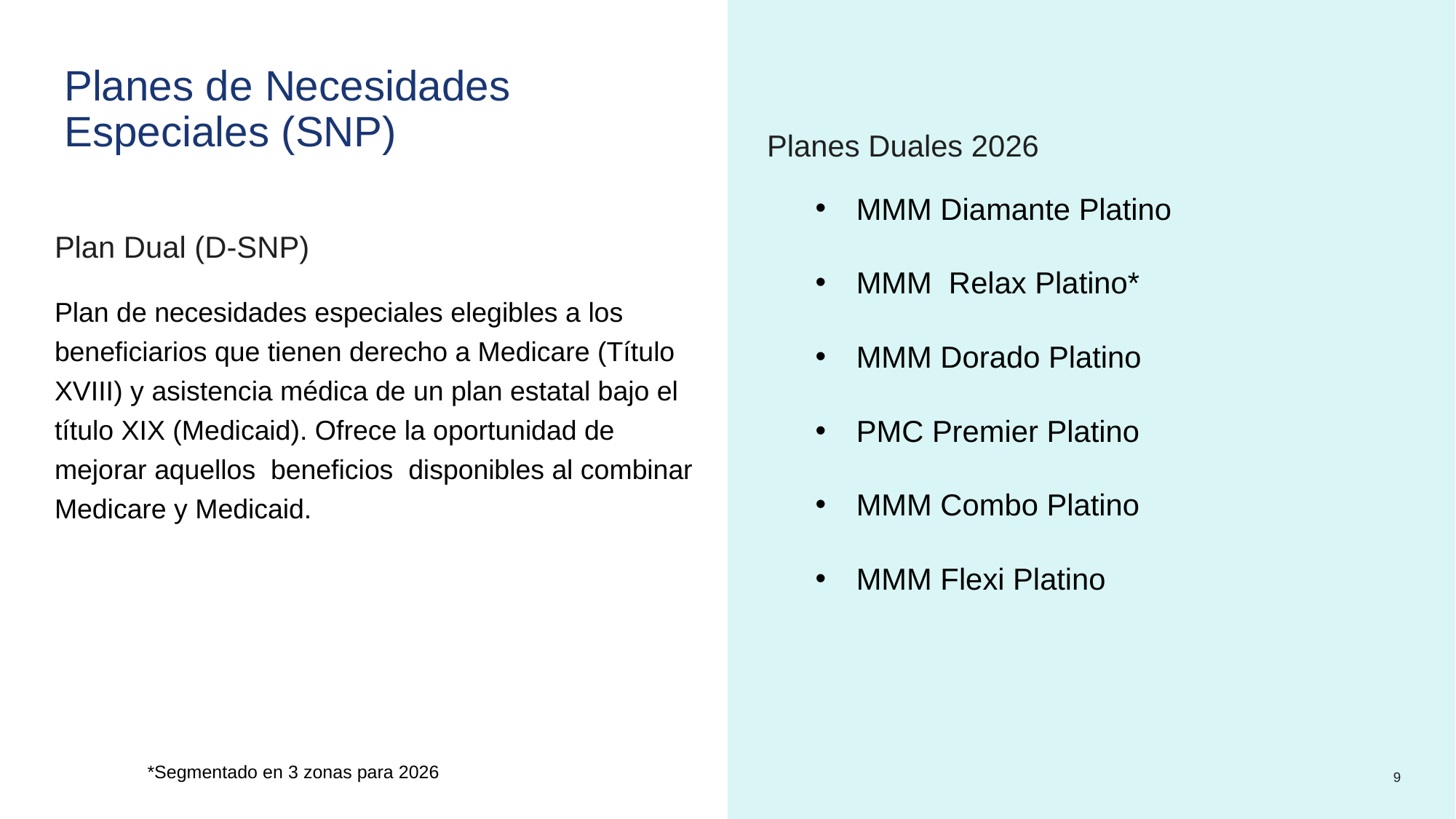

Planes de Necesidades Especiales (SNP): Planes Duales 2026
Planes de Necesidades Especiales (SNP)
Planes Duales 2026
MMM Diamante Platino
MMM  Relax Platino*
MMM Dorado Platino
PMC Premier Platino
MMM Combo Platino
MMM Flexi Platino

Plan Dual (D-SNP)
Plan de necesidades especiales elegibles a los beneficiarios que tienen derecho a Medicare (Título XVIII) y asistencia médica de un plan estatal bajo el título XIX (Medicaid). Ofrece la oportunidad de mejorar aquellos  beneficios  disponibles al combinar Medicare y Medicaid.

*Segmentado en 3 zonas para 2026